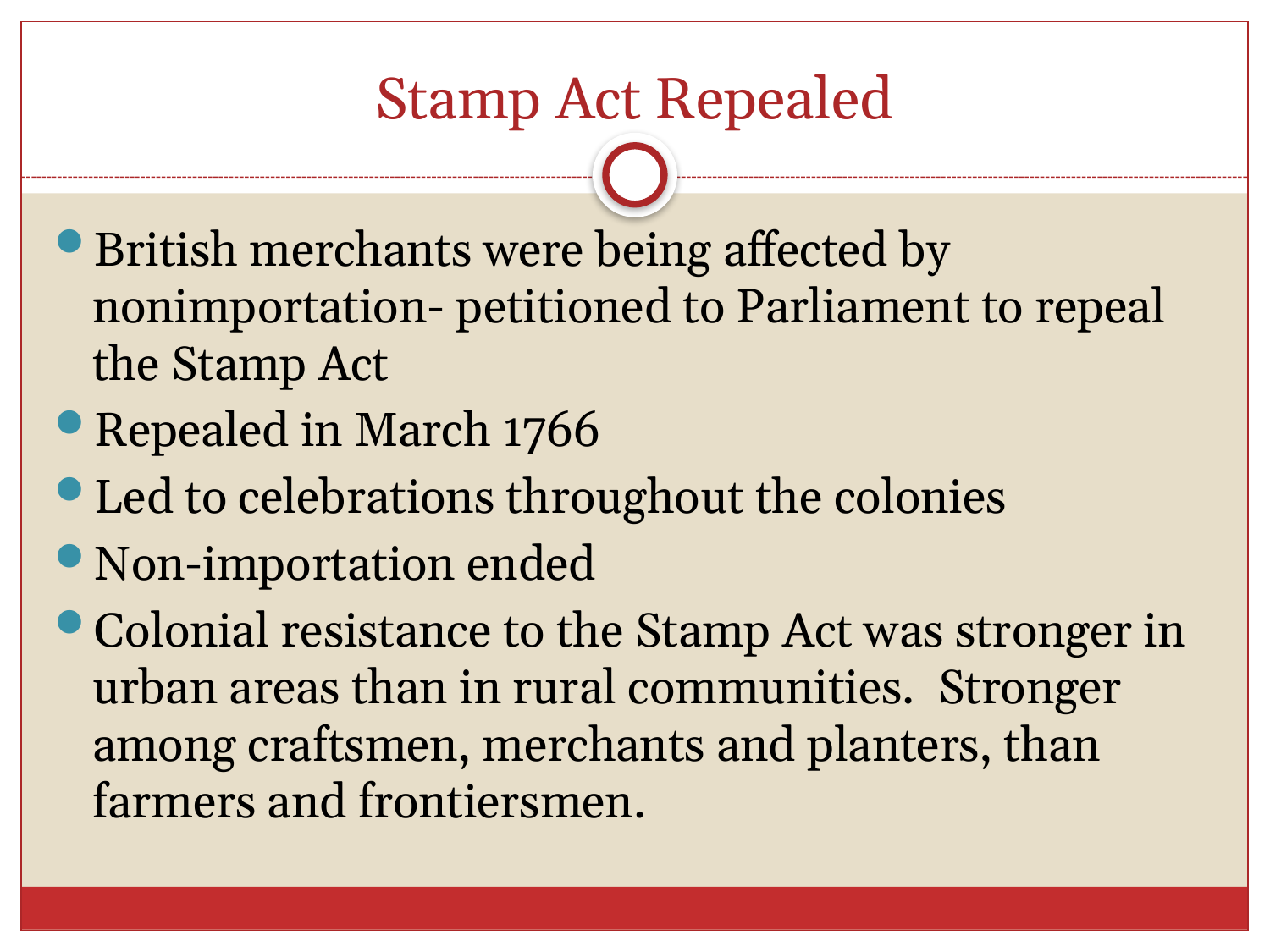

# Stamp Act Repealed
British merchants were being affected by nonimportation- petitioned to Parliament to repeal the Stamp Act
Repealed in March 1766
Led to celebrations throughout the colonies
Non-importation ended
Colonial resistance to the Stamp Act was stronger in urban areas than in rural communities.  Stronger among craftsmen, merchants and planters, than farmers and frontiersmen.